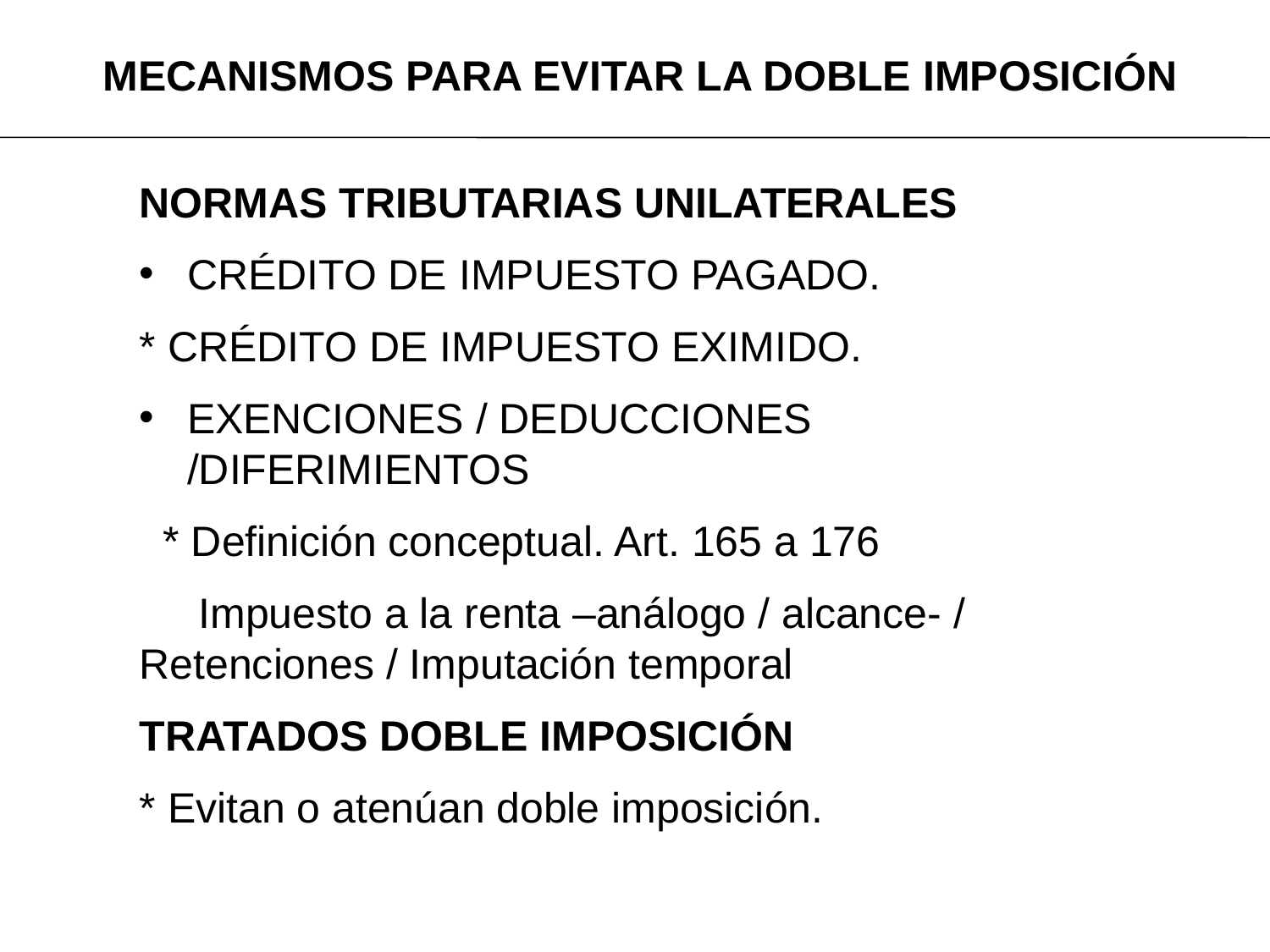

MECANISMOS PARA EVITAR LA DOBLE IMPOSICIÓN

NORMAS TRIBUTARIAS UNILATERALES
CRÉDITO DE IMPUESTO PAGADO.
* CRÉDITO DE IMPUESTO EXIMIDO.
EXENCIONES / DEDUCCIONES /DIFERIMIENTOS
  * Definición conceptual. Art. 165 a 176
     Impuesto a la renta –análogo / alcance- / 	Retenciones / Imputación temporal
TRATADOS DOBLE IMPOSICIÓN
* Evitan o atenúan doble imposición.